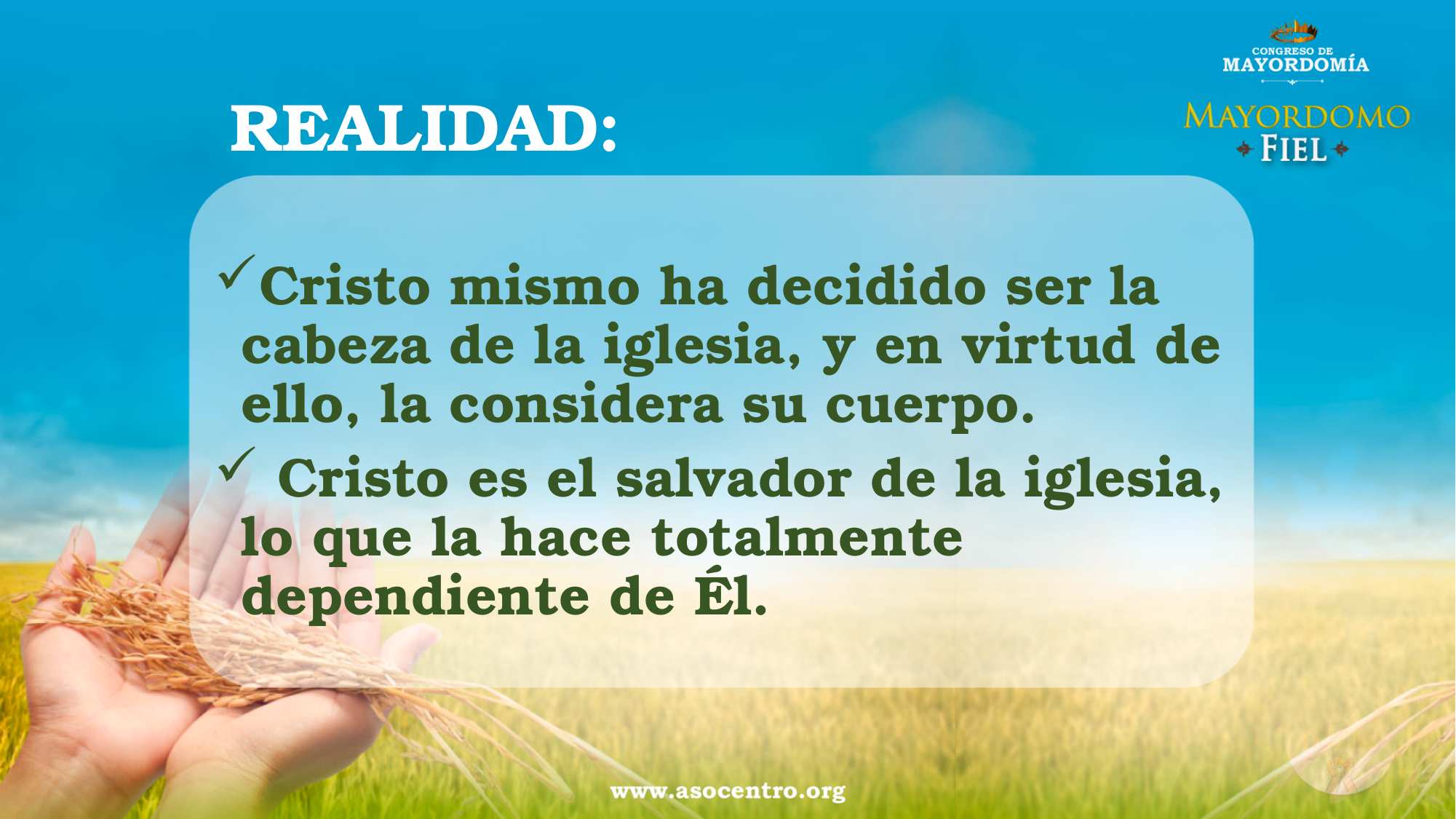

REALIDAD:
Cristo mismo ha decidido ser la cabeza de la iglesia, y en virtud de ello, la considera su cuerpo.
 Cristo es el salvador de la iglesia, lo que la hace totalmente dependiente de Él.